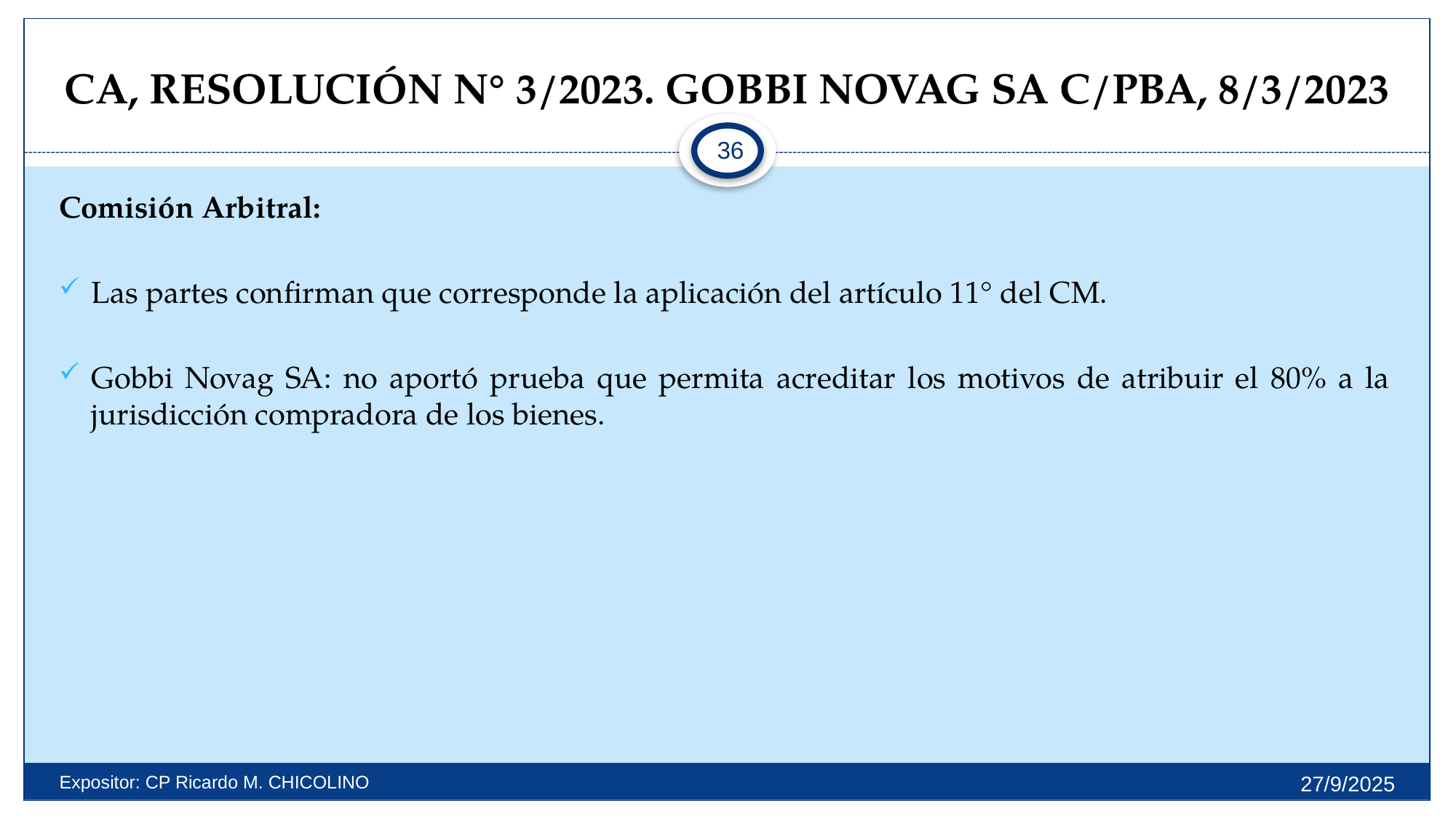

# CA, RESOLUCIÓN N° 3/2023. GOBBI NOVAG SA C/PBA, 8/3/2023
36
Comisión Arbitral:

Las partes confirman que corresponde la aplicación del artículo 11° del CM.

Gobbi Novag SA: no aportó prueba que permita acreditar los motivos de atribuir el 80% a la jurisdicción compradora de los bienes.

27/9/2025
Expositor: CP Ricardo M. CHICOLINO